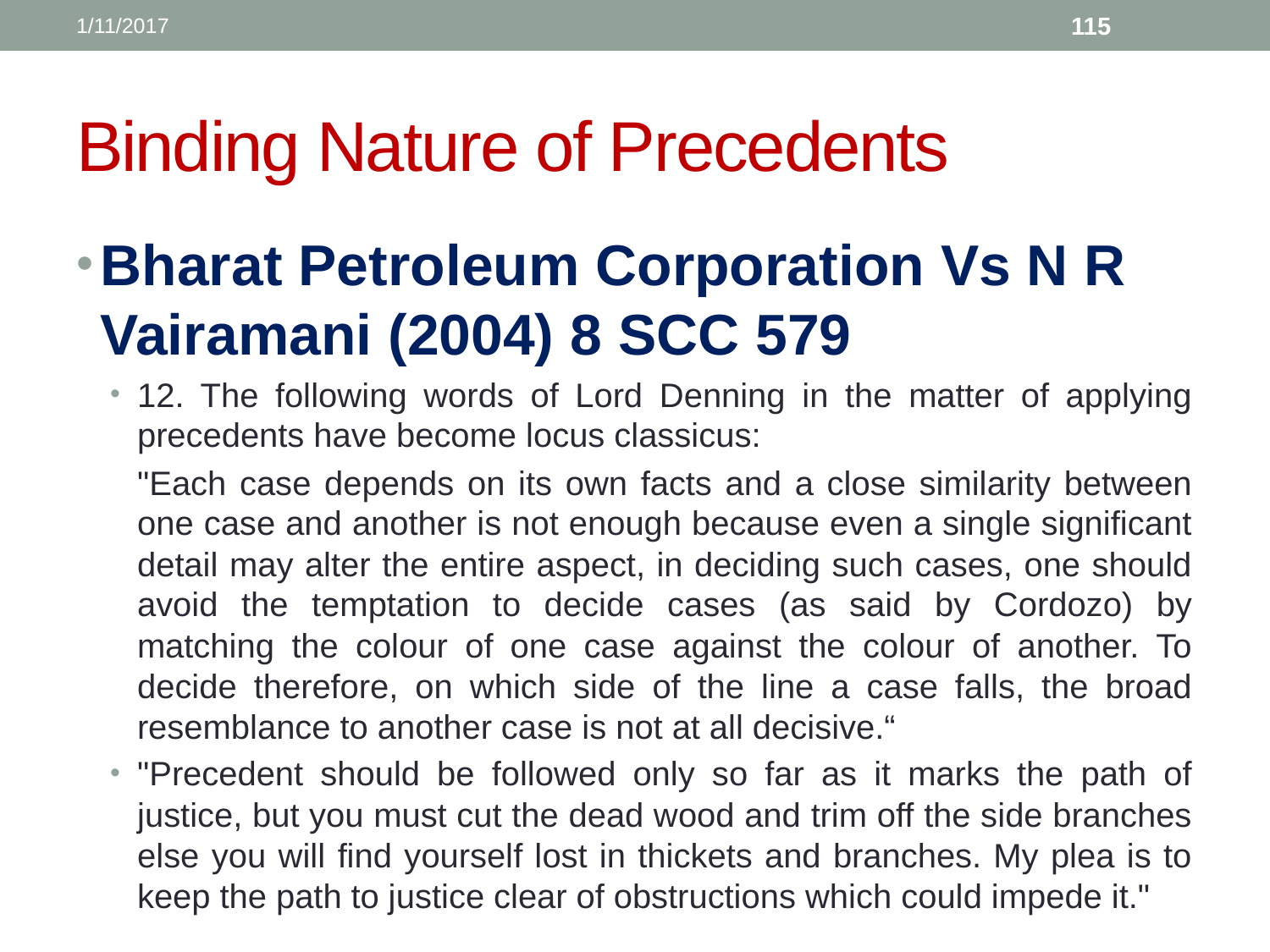

1/11/2017
115
# Binding Nature of Precedents
Bharat Petroleum Corporation Vs N R Vairamani (2004) 8 SCC 579
12. The following words of Lord Denning in the matter of applying precedents have become locus classicus:
	"Each case depends on its own facts and a close similarity between one case and another is not enough because even a single significant detail may alter the entire aspect, in deciding such cases, one should avoid the temptation to decide cases (as said by Cordozo) by matching the colour of one case against the colour of another. To decide therefore, on which side of the line a case falls, the broad resemblance to another case is not at all decisive.“
"Precedent should be followed only so far as it marks the path of justice, but you must cut the dead wood and trim off the side branches else you will find yourself lost in thickets and branches. My plea is to keep the path to justice clear of obstructions which could impede it."